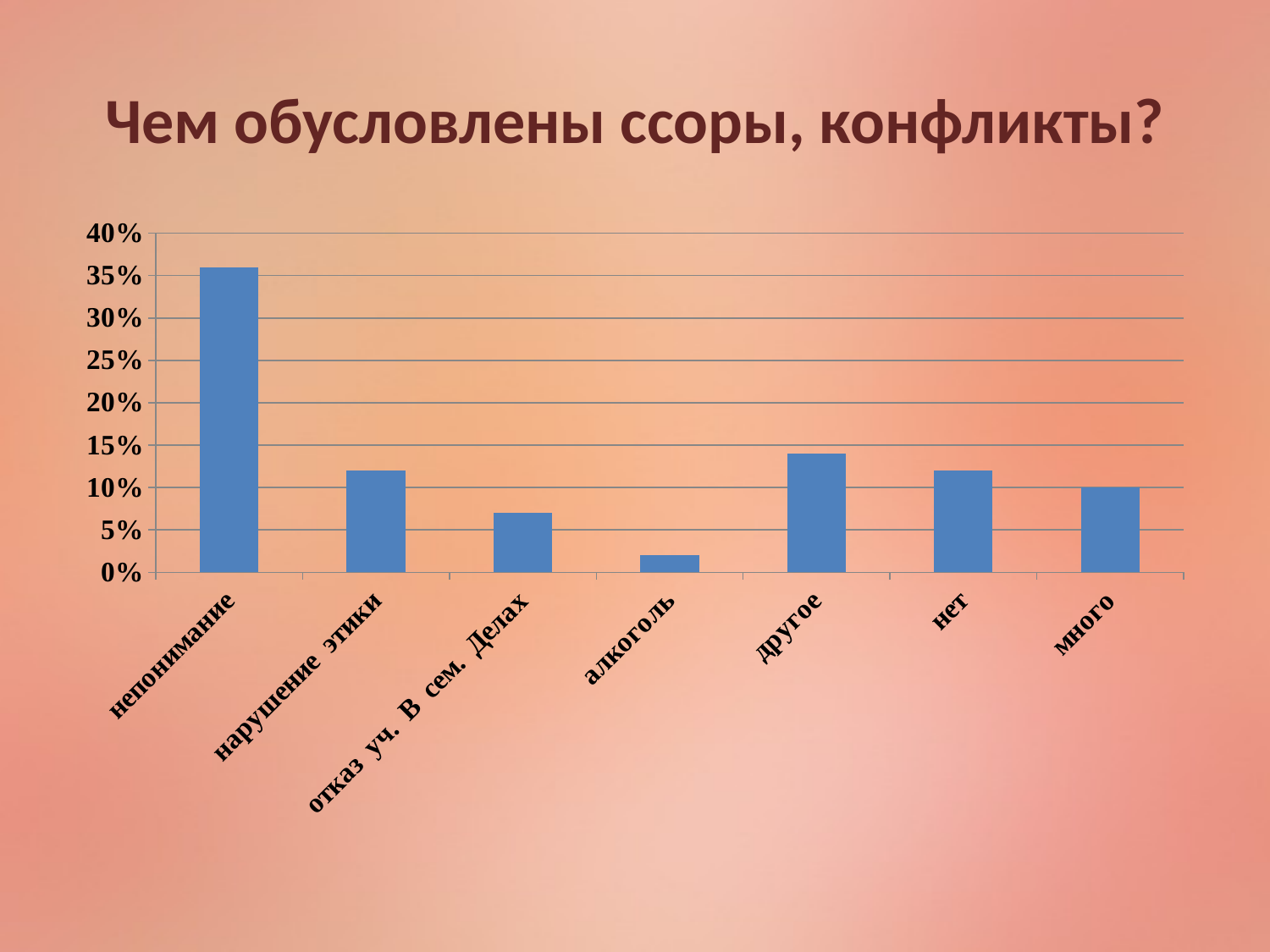

# Чем обусловлены ссоры, конфликты?

### Chart

| Category | Ряд 1 |
|---|---|
| непонимание | 0.3600000000000003 |
| нарушение  этики | 0.12000000000000002 |
| отказ  уч.  В  сем.  Делах | 0.07000000000000003 |
| алкоголь | 0.020000000000000014 |
| другое | 0.14 |
| нет | 0.12000000000000002 |
| много | 0.1 |